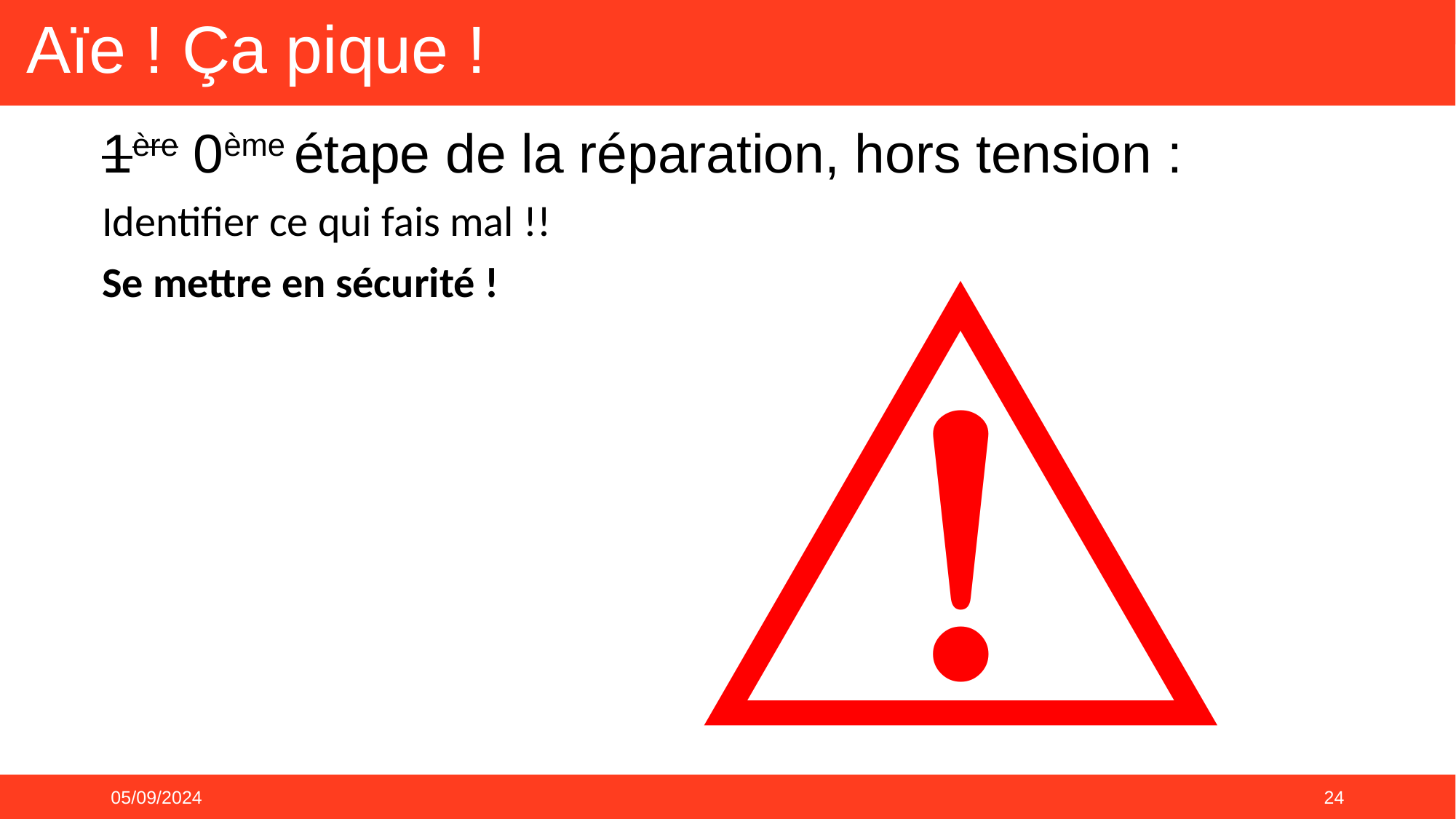

# Aïe ! Ça pique !
1ère 0ème étape de la réparation, hors tension :
Identifier ce qui fais mal !!
Se mettre en sécurité !

⚠
05/09/2024

24